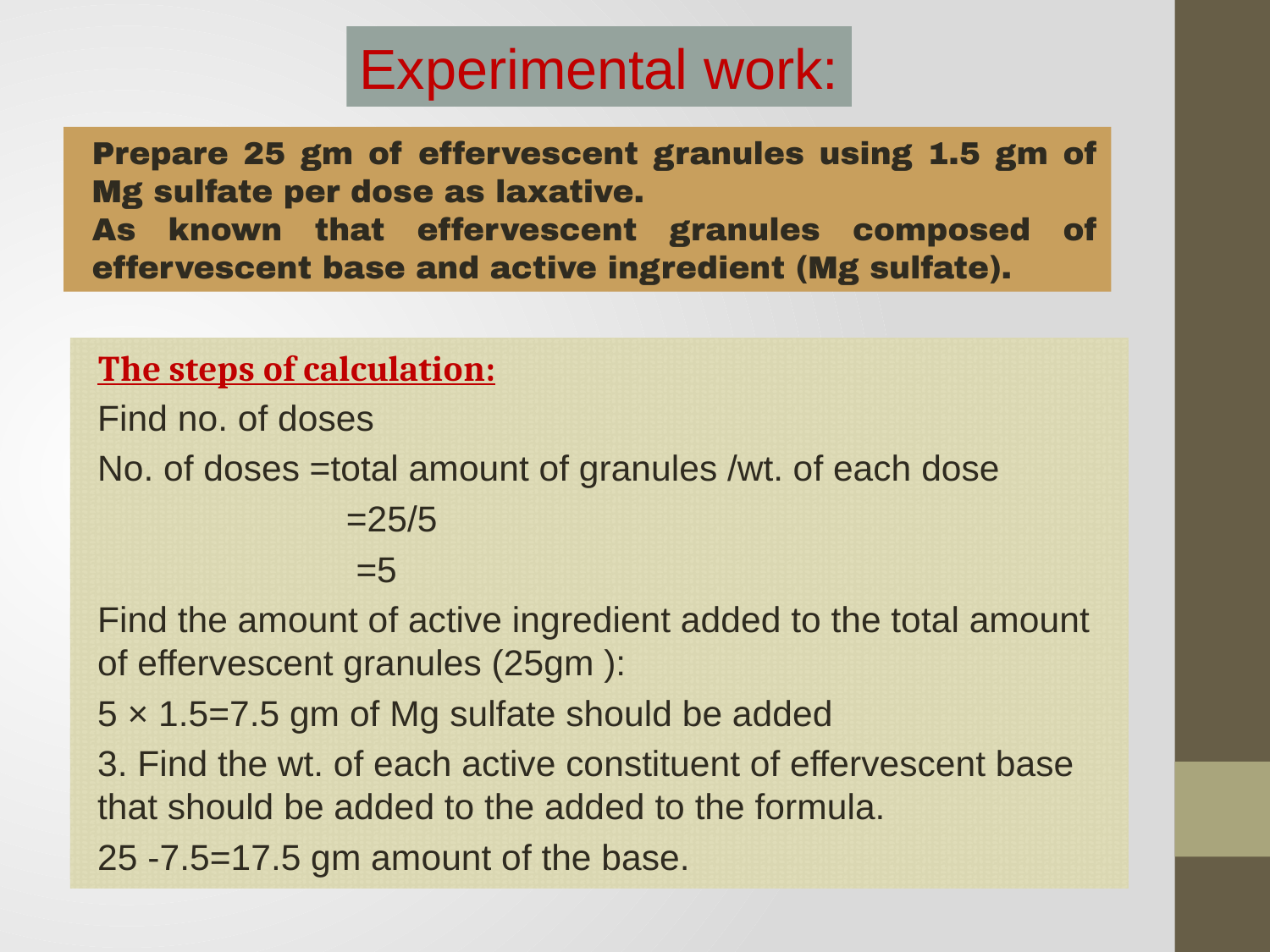

Experimental work:
Prepare 25 gm of effervescent granules using 1.5 gm of Mg sulfate per dose as laxative.
As known that effervescent granules composed of effervescent base and active ingredient (Mg sulfate).
The steps of calculation:
Find no. of doses
No. of doses =total amount of granules /wt. of each dose
                         =25/5
                          =5
Find the amount of active ingredient added to the total amount of effervescent granules (25gm ):
5 × 1.5=7.5 gm of Mg sulfate should be added
3. Find the wt. of each active constituent of effervescent base that should be added to the added to the formula.
25 -7.5=17.5 gm amount of the base.